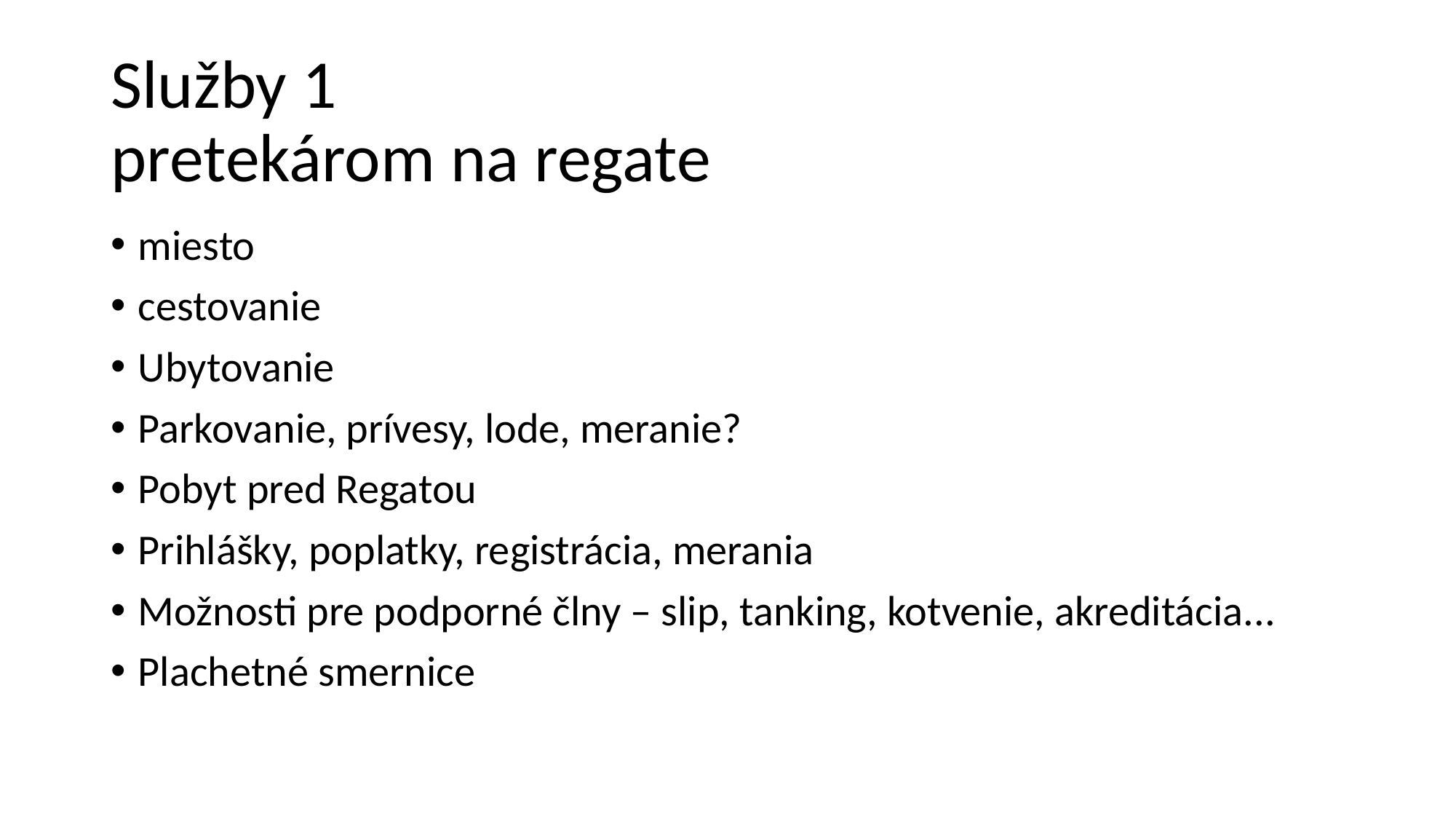

# Služby 1 pretekárom na regate
miesto
cestovanie
Ubytovanie
Parkovanie, prívesy, lode, meranie?
Pobyt pred Regatou
Prihlášky, poplatky, registrácia, merania
Možnosti pre podporné člny – slip, tanking, kotvenie, akreditácia...
Plachetné smernice